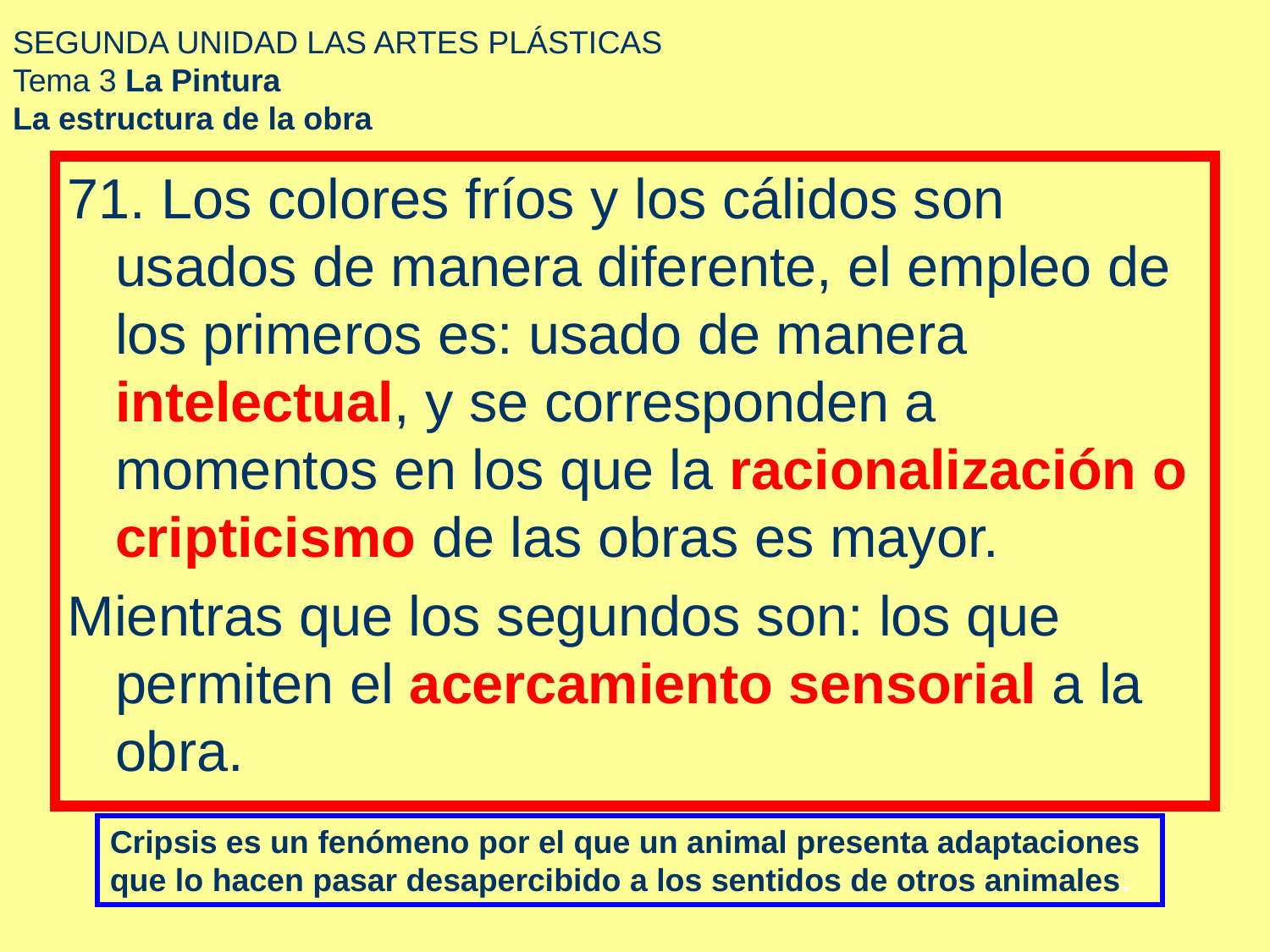

# SEGUNDA UNIDAD LAS ARTES PLÁSTICAS Tema 3 La Pintura La estructura de la obra
71. Los colores fríos y los cálidos son usados de manera diferente, el empleo de los primeros es: usado de manera intelectual, y se corresponden a momentos en los que la racionalización o cripticismo de las obras es mayor.
Mientras que los segundos son: los que permiten el acercamiento sensorial a la obra.
Cripsis es un fenómeno por el que un animal presenta adaptaciones
que lo hacen pasar desapercibido a los sentidos de otros animales.